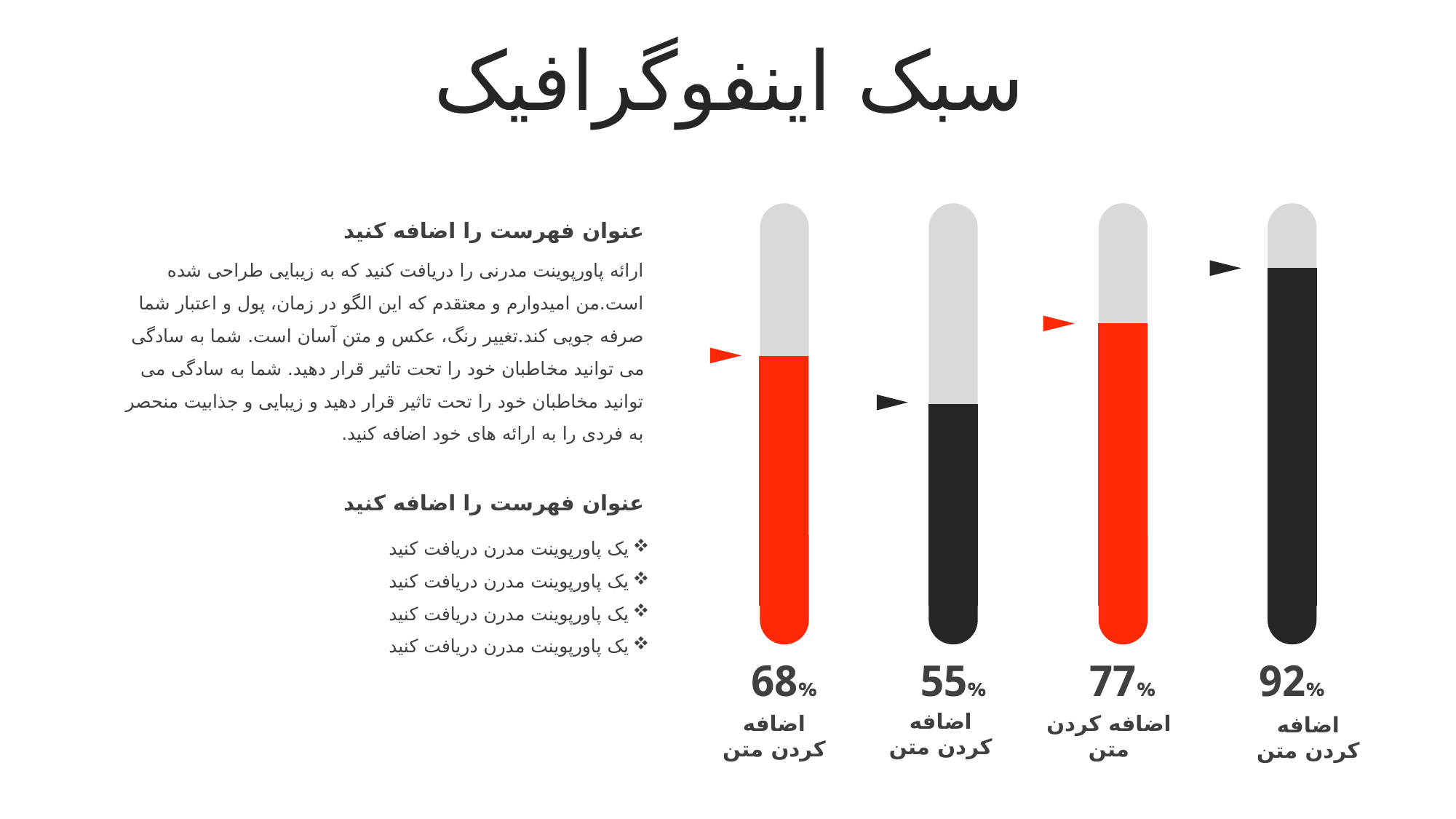

سبک اینفوگرافیک

### Chart

| Category |  |
|---|---|
عنوان فهرست را اضافه کنید
ارائه پاورپوینت مدرنی را دریافت کنید که به زیبایی طراحی شده است.من امیدوارم و معتقدم که این الگو در زمان، پول و اعتبار شما صرفه جویی کند.تغییر رنگ، عکس و متن آسان است. شما به سادگی می توانید مخاطبان خود را تحت تاثیر قرار دهید. شما به سادگی می توانید مخاطبان خود را تحت تاثیر قرار دهید و زیبایی و جذابیت منحصر به فردی را به ارائه های خود اضافه کنید.
عنوان فهرست را اضافه کنید
یک پاورپوینت مدرن دریافت کنید
یک پاورپوینت مدرن دریافت کنید
یک پاورپوینت مدرن دریافت کنید
یک پاورپوینت مدرن دریافت کنید

68%
اضافه کردن متن
55%
اضافه کردن متن
77%
اضافه کردن متن
92%
اضافه کردن متن